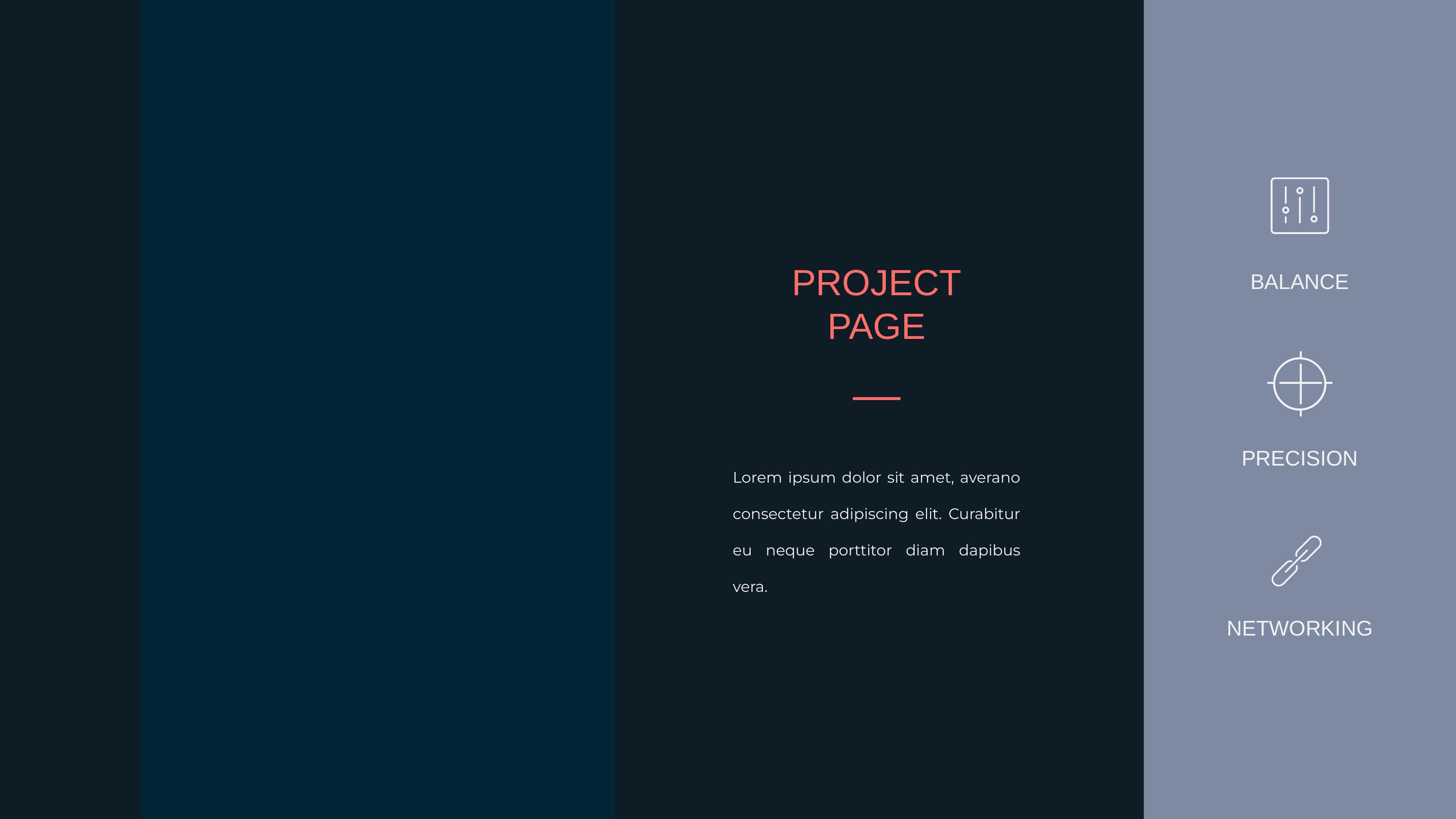

PROJECT
PAGE
BALANCE

PRECISION
Lorem ipsum dolor sit amet, averano consectetur adipiscing elit. Curabitur eu neque porttitor diam dapibus vera.

NETWORKING